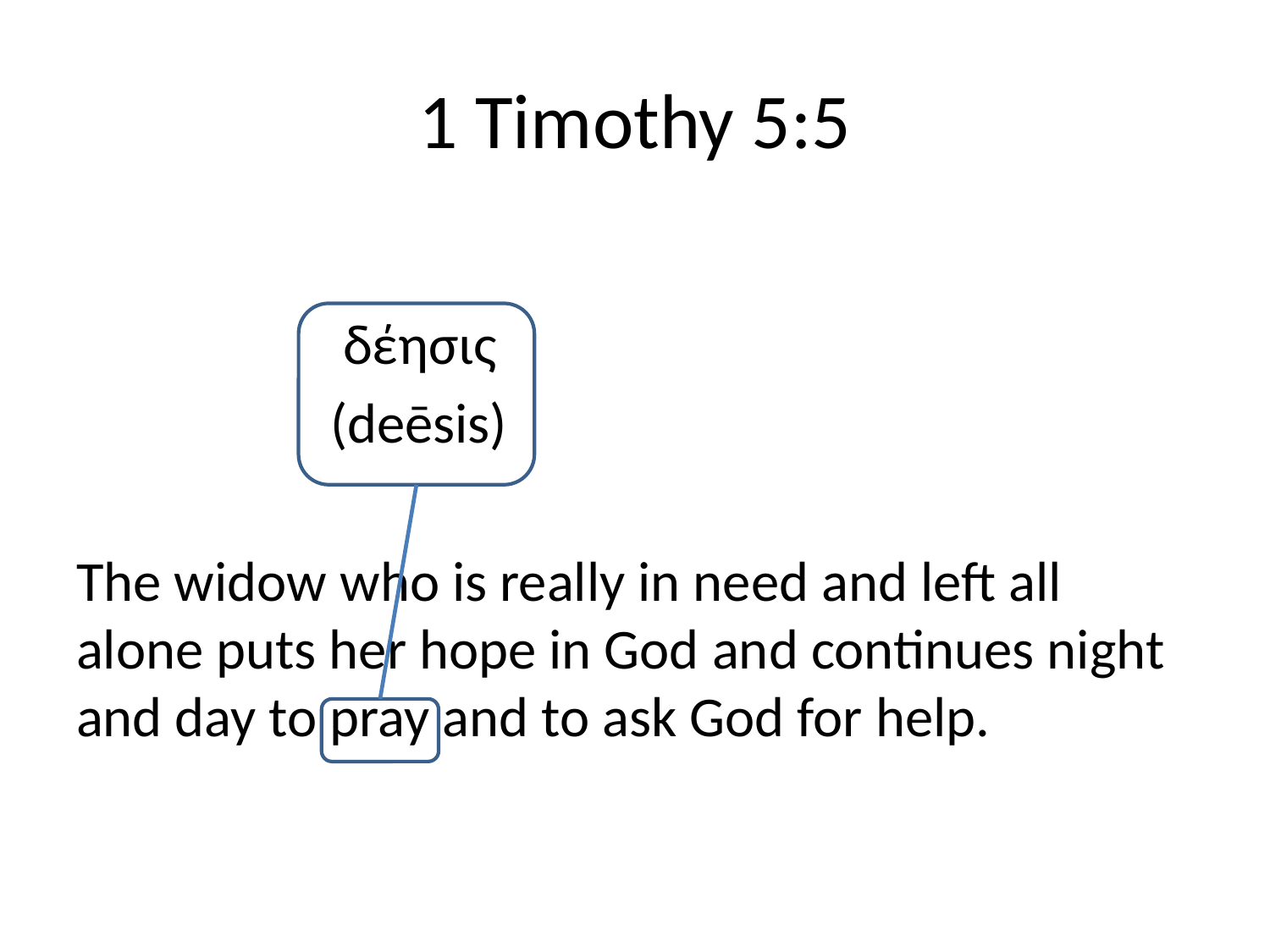

# 1 Timothy 5:5

		 δέησις
		(deēsis)

The widow who is really in need and left all alone puts her hope in God and continues night and day to pray and to ask God for help.